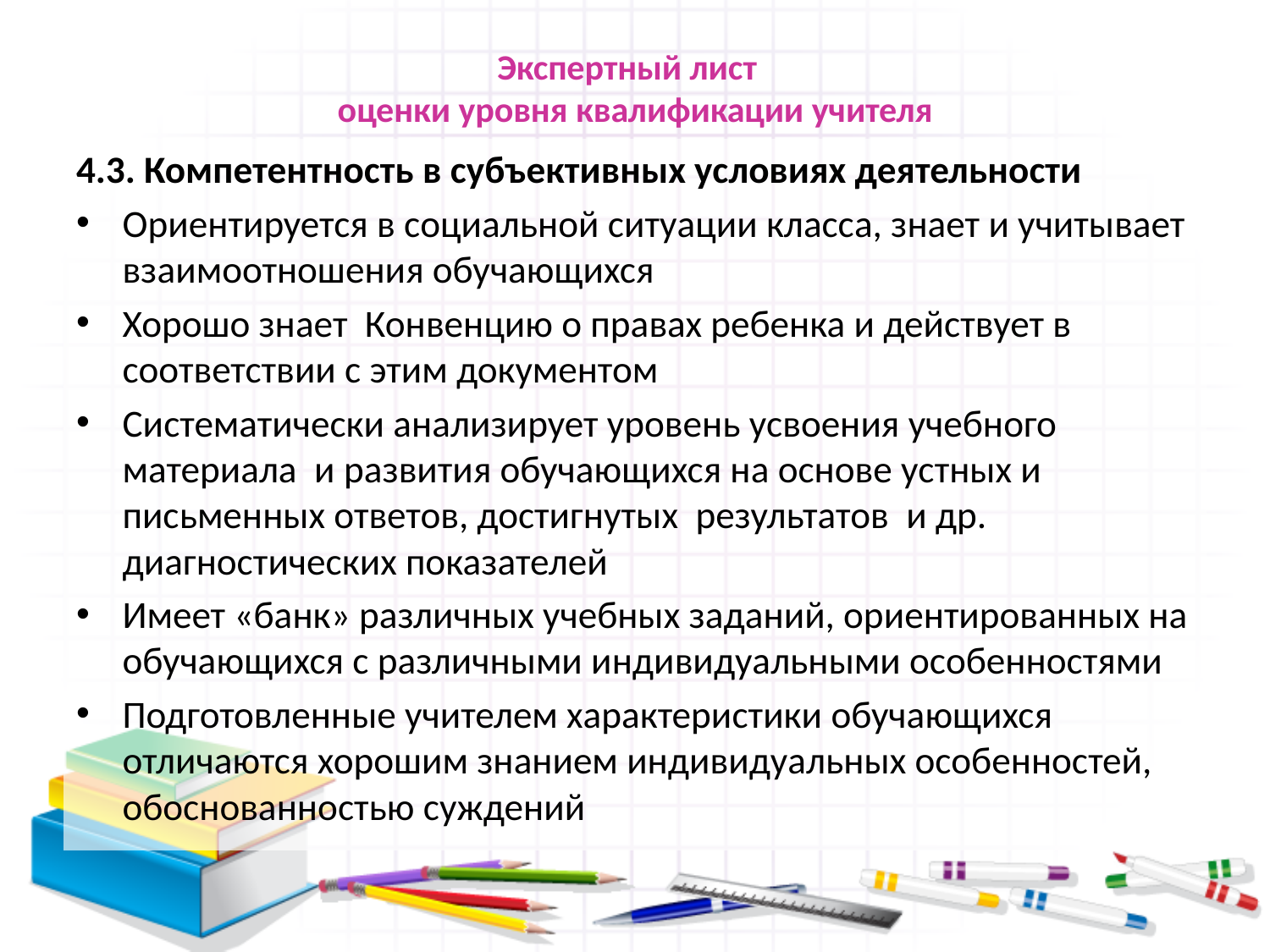

# Экспертный лист оценки уровня квалификации учителя
4.3. Компетентность в субъективных условиях деятельности
Ориентируется в социальной ситуации класса, знает и учитывает взаимоотношения обучающихся
Хорошо знает  Конвенцию о правах ребенка и действует в соответствии с этим документом
Систематически анализирует уровень усвоения учебного материала  и развития обучающихся на основе устных и письменных ответов, достигнутых  результатов  и др.  диагностических показателей
Имеет «банк» различных учебных заданий, ориентированных на обучающихся с различными индивидуальными особенностями
Подготовленные учителем характеристики обучающихся отличаются хорошим знанием индивидуальных особенностей, обоснованностью суждений